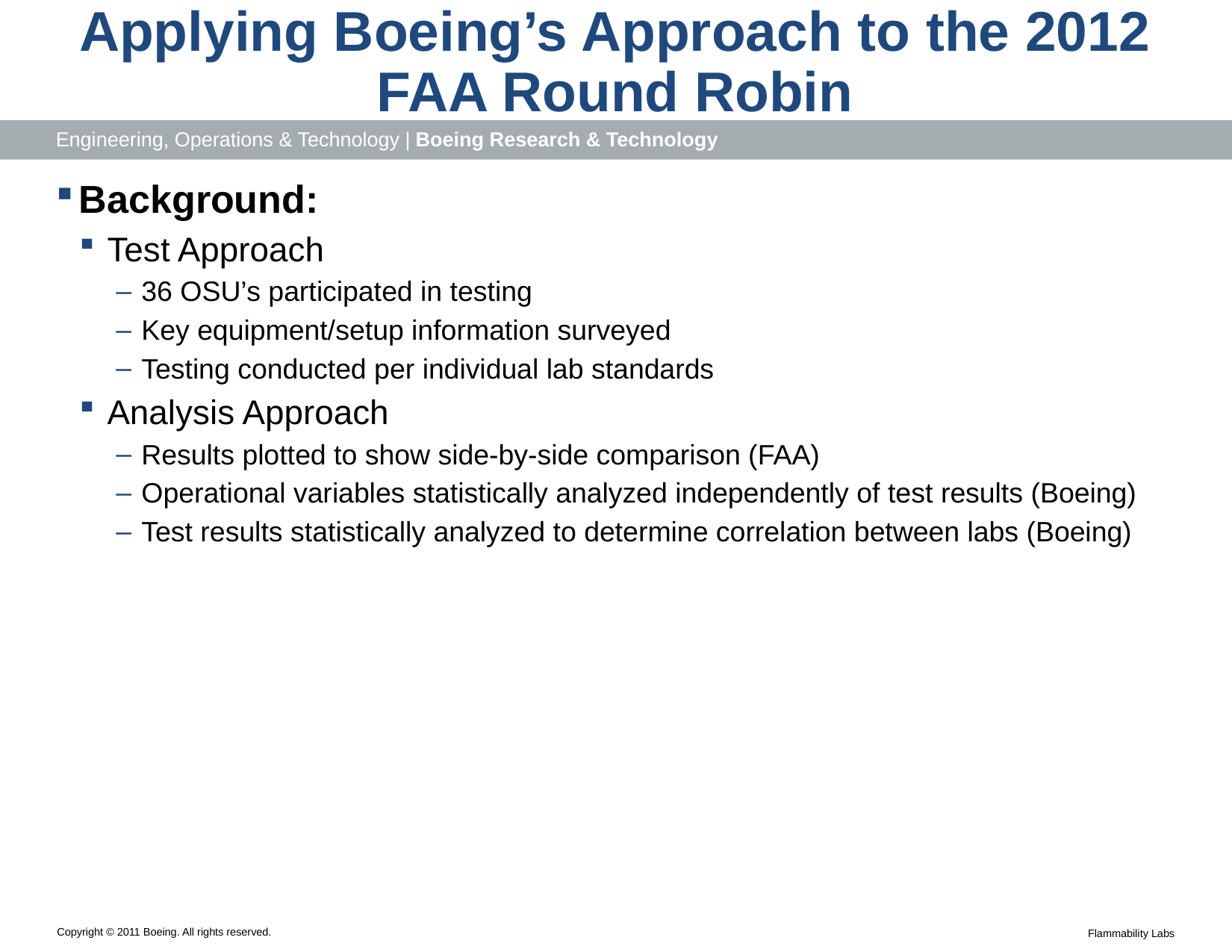

# Applying Boeing’s Approach to the 2012 FAA Round Robin
Background:
Test Approach
36 OSU’s participated in testing
Key equipment/setup information surveyed
Testing conducted per individual lab standards
Analysis Approach
Results plotted to show side-by-side comparison (FAA)
Operational variables statistically analyzed independently of test results (Boeing)
Test results statistically analyzed to determine correlation between labs (Boeing)

Flammability Labs